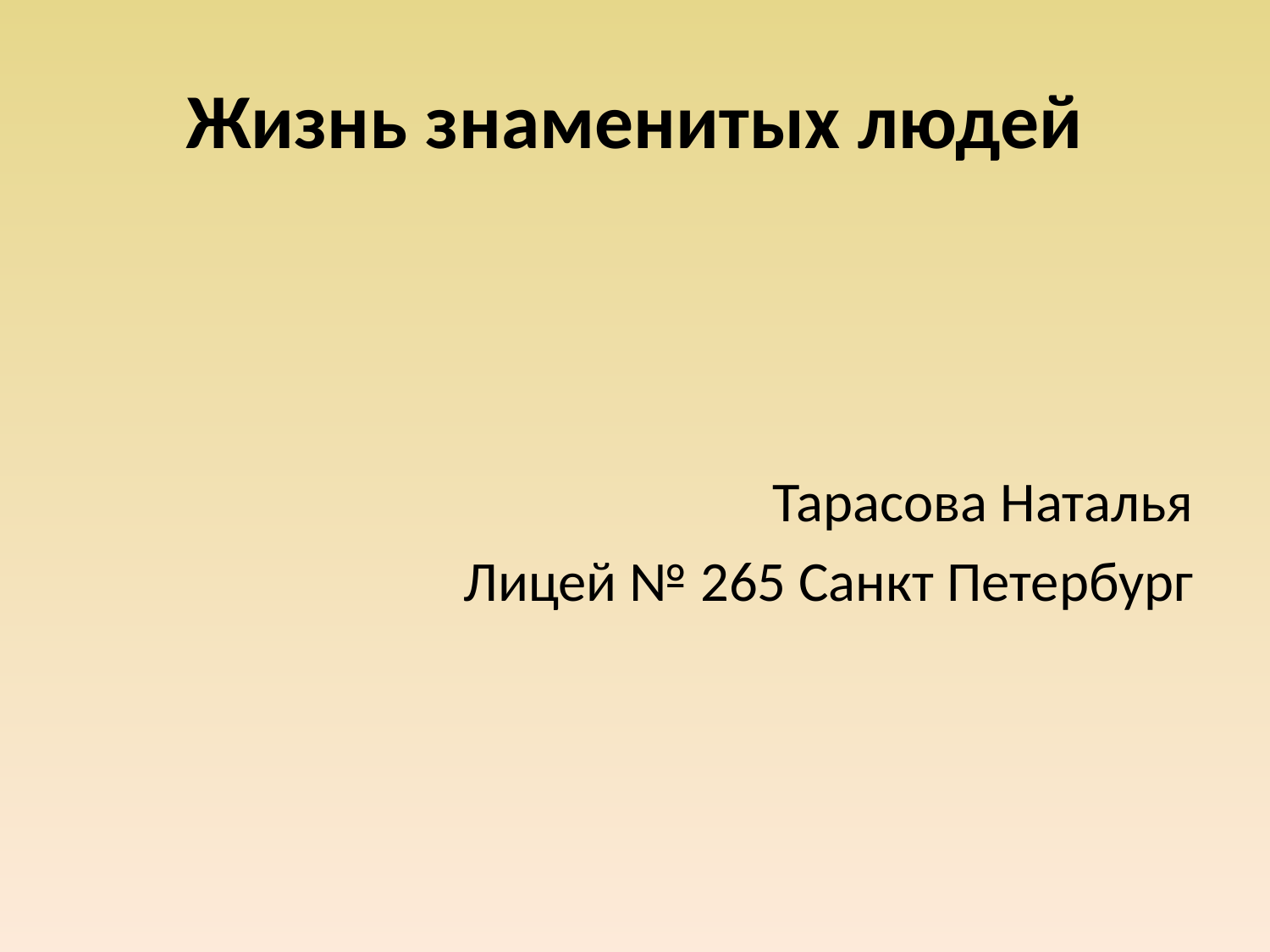

# Жизнь знаменитых людей

Тарасова Наталья
Лицей № 265 Санкт Петербург